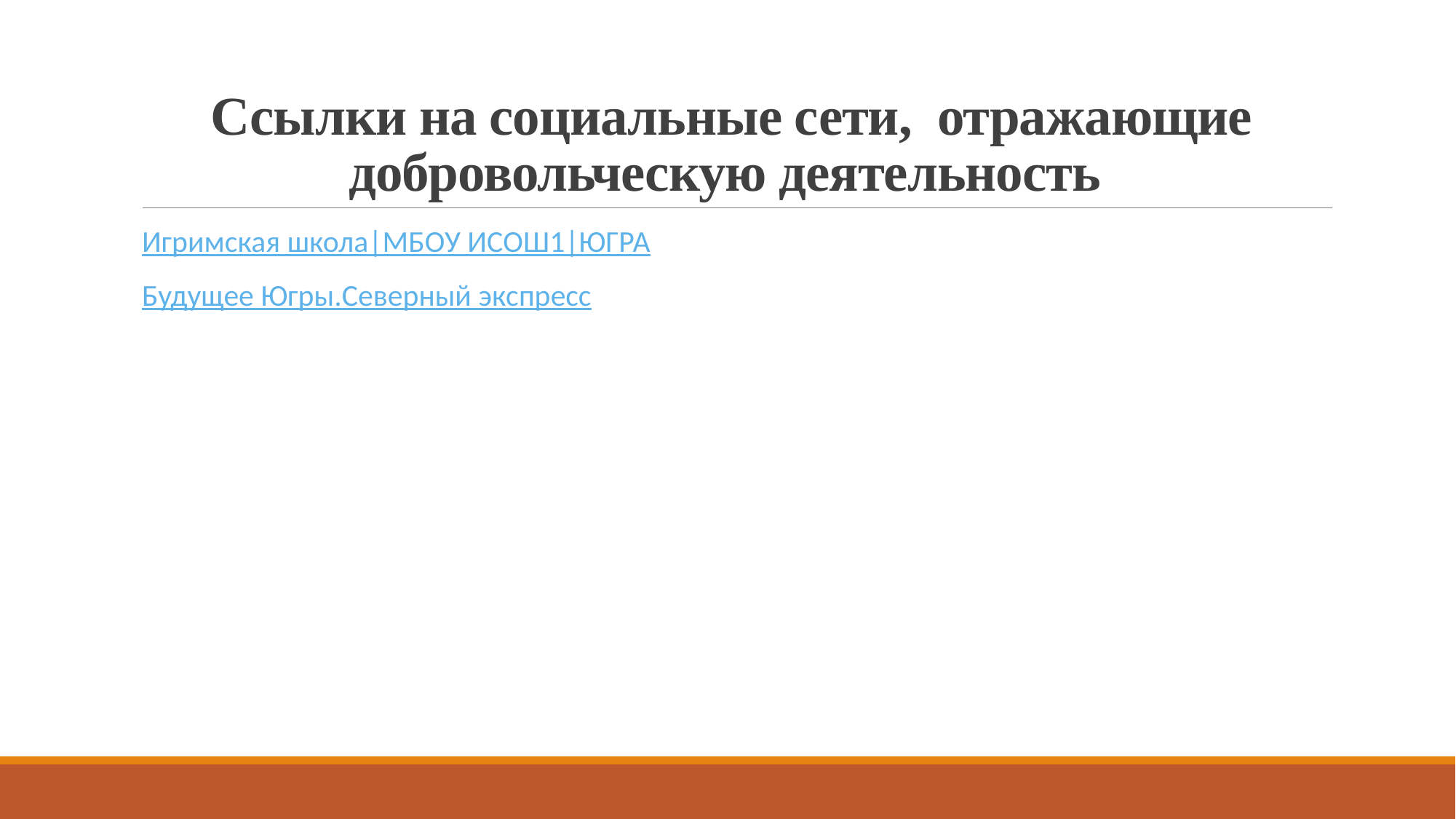

# Ссылки на социальные сети,  отражающие добровольческую деятельность
Игримская школа|МБОУ ИСОШ1|ЮГРА
Будущее Югры.Северный экспресс